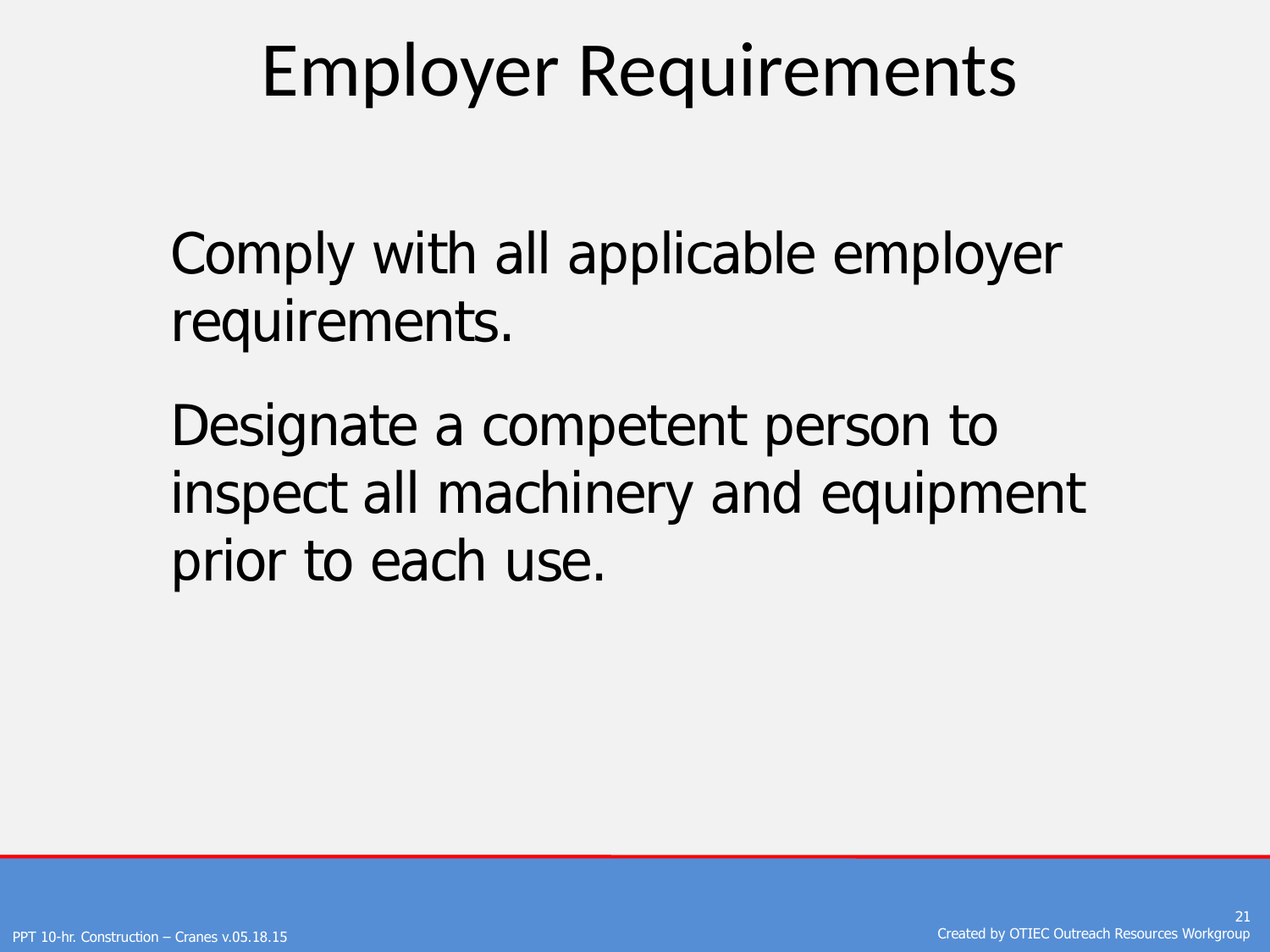

# Employer Requirements
Comply with all applicable employer requirements.

Designate a competent person to inspect all machinery and equipment prior to each use.